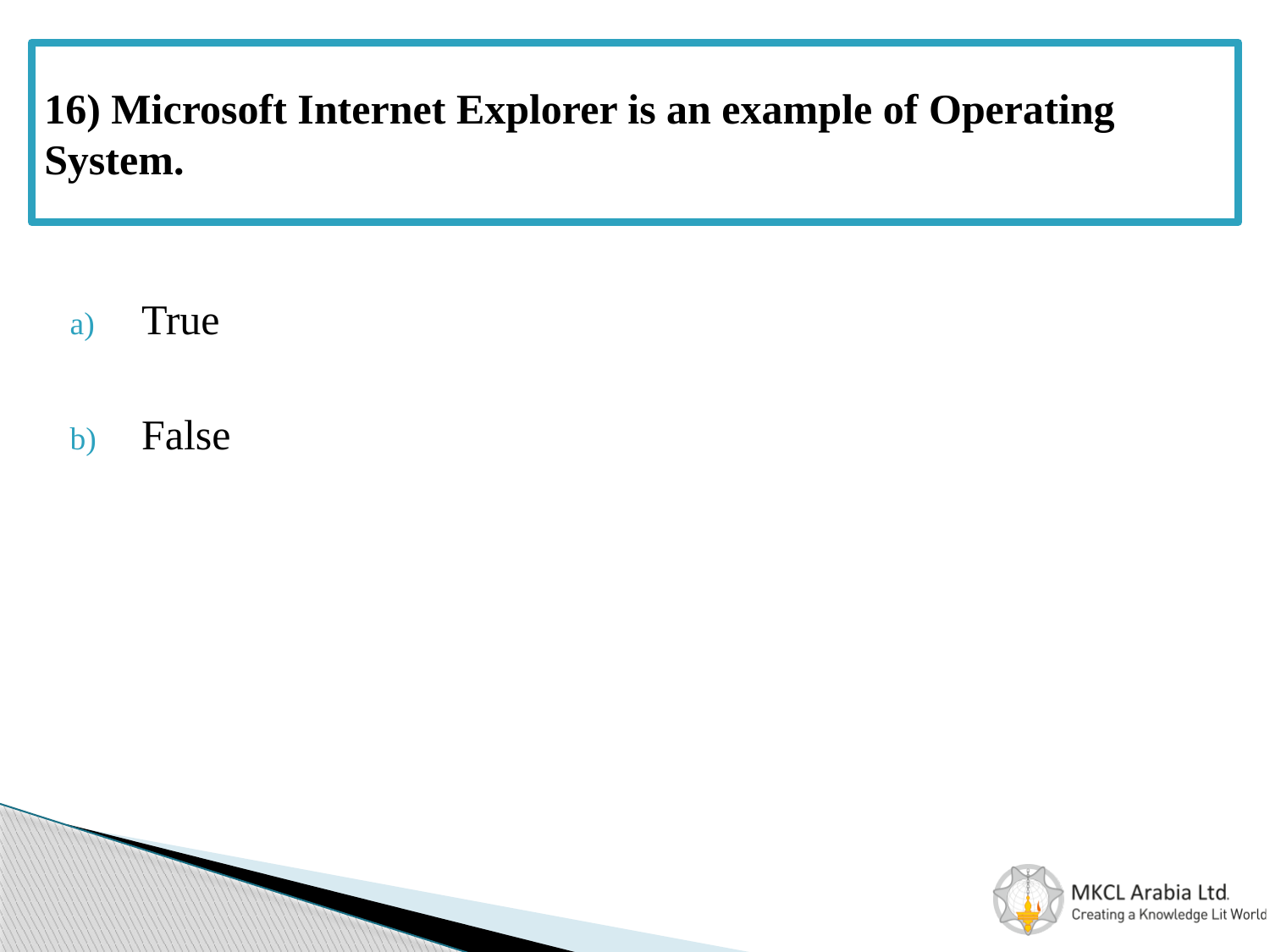

# 16) Microsoft Internet Explorer is an example of Operating System.
True

False